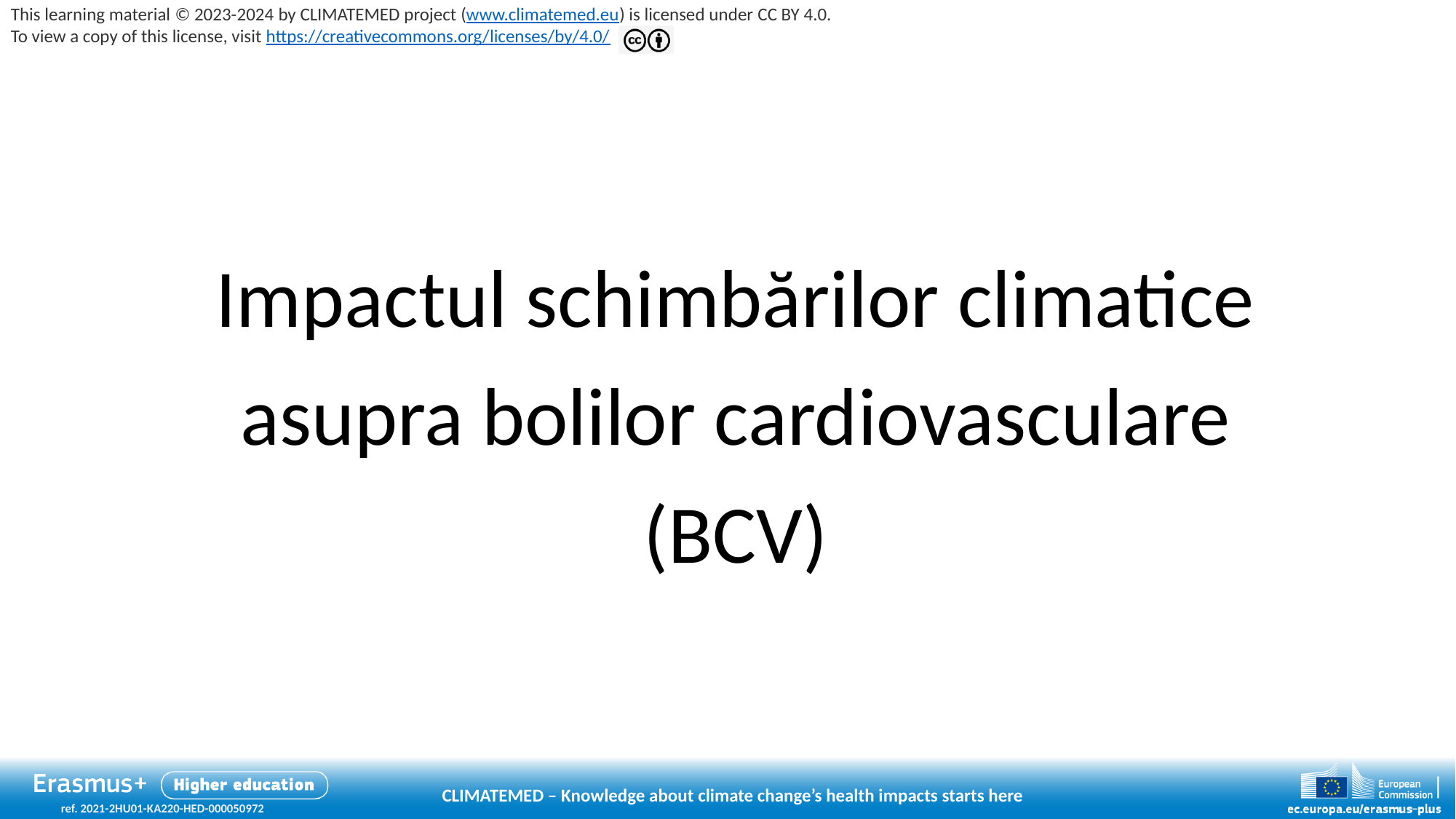

# Impactul schimbărilor climatice asupra bolilor cardiovasculare (BCV)